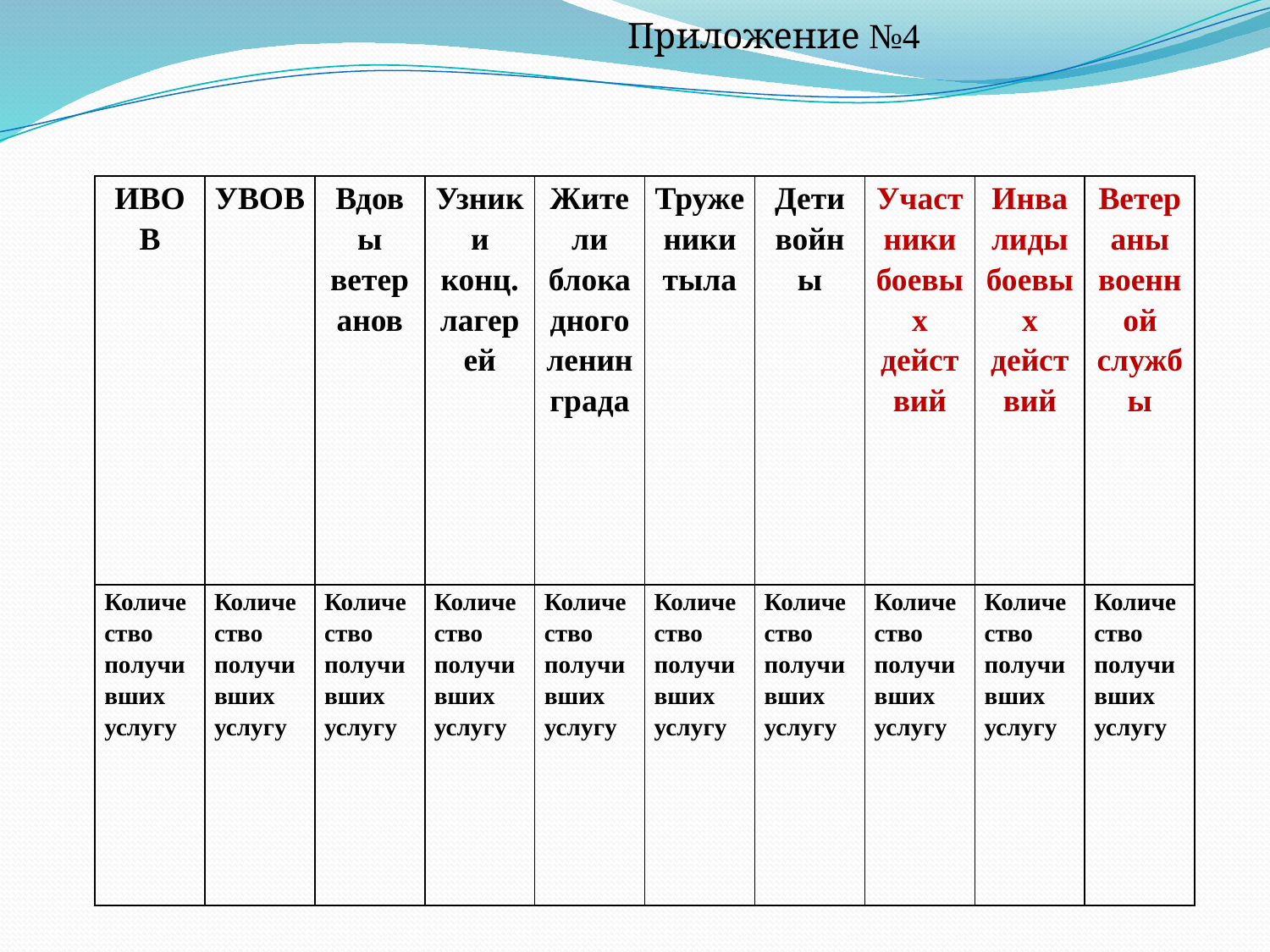

Приложение №4

| ИВОВ | УВОВ | Вдовы ветеранов | Узники конц. лагерей | Жители блокадного ленинграда | Труженики тыла | Дети войны | Участники боевых действий | Инвалиды боевых действий | Ветераны военной службы |
| --- | --- | --- | --- | --- | --- | --- | --- | --- | --- |
| Количество получивших услугу | Количество получивших услугу | Количество получивших услугу | Количество получивших услугу | Количество получивших услугу | Количество получивших услугу | Количество получивших услугу | Количество получивших услугу | Количество получивших услугу | Количество получивших услугу |